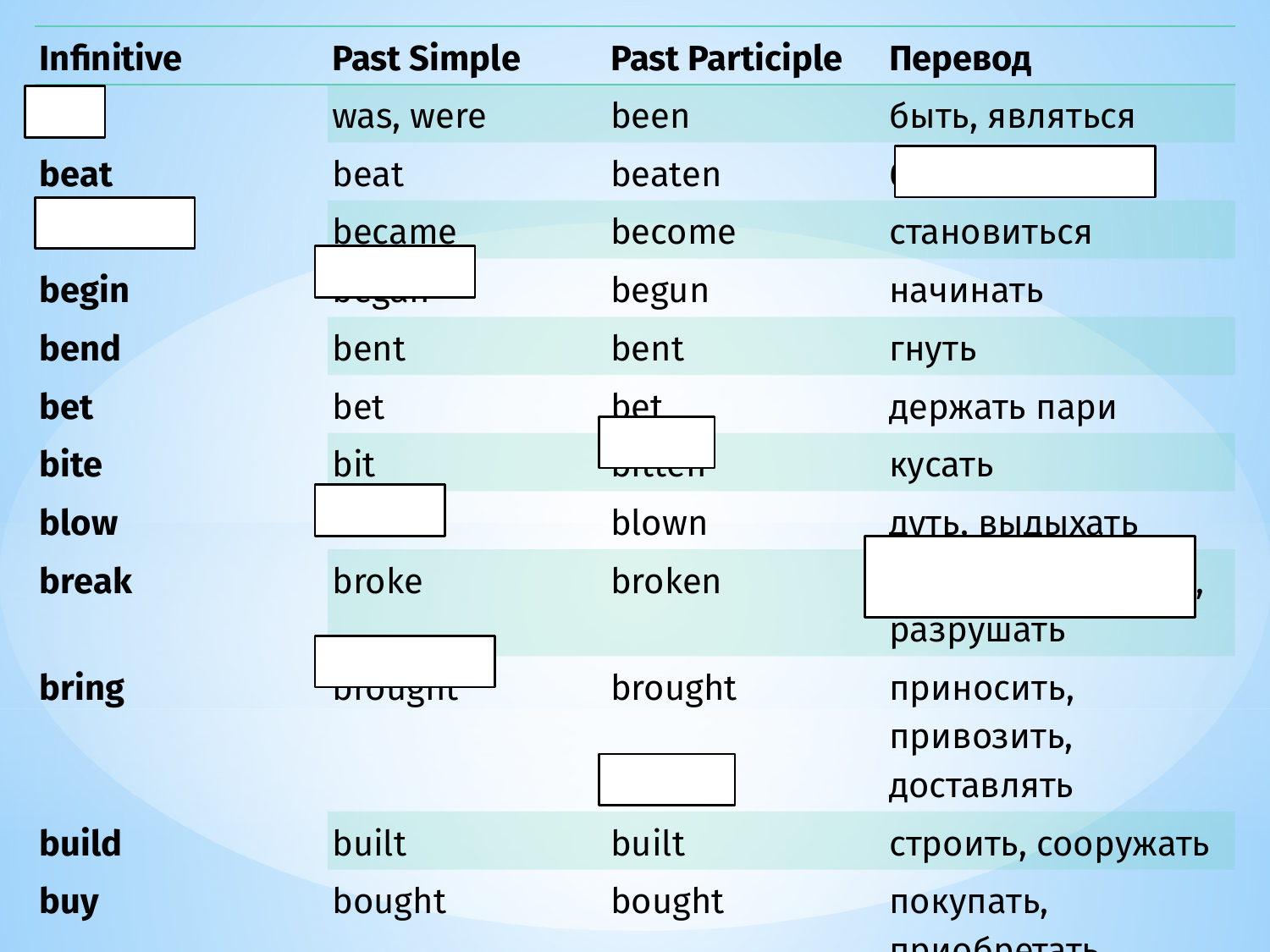

| Infinitive | Past Simple | Past Participle | Перевод |
| --- | --- | --- | --- |
| be | was, were | been | быть, являться |
| beat | beat | beaten | бить, колотить |
| become | became | become | становиться |
| begin | began | begun | начинать |
| bend | bent | bent | гнуть |
| bet | bet | bet | держать пари |
| bite | bit | bitten | кусать |
| blow | blew | blown | дуть, выдыхать |
| break | broke | broken | ломать, разбивать, разрушать |
| bring | brought | brought | приносить, привозить, доставлять |
| build | built | built | строить, сооружать |
| buy | bought | bought | покупать, приобретать |